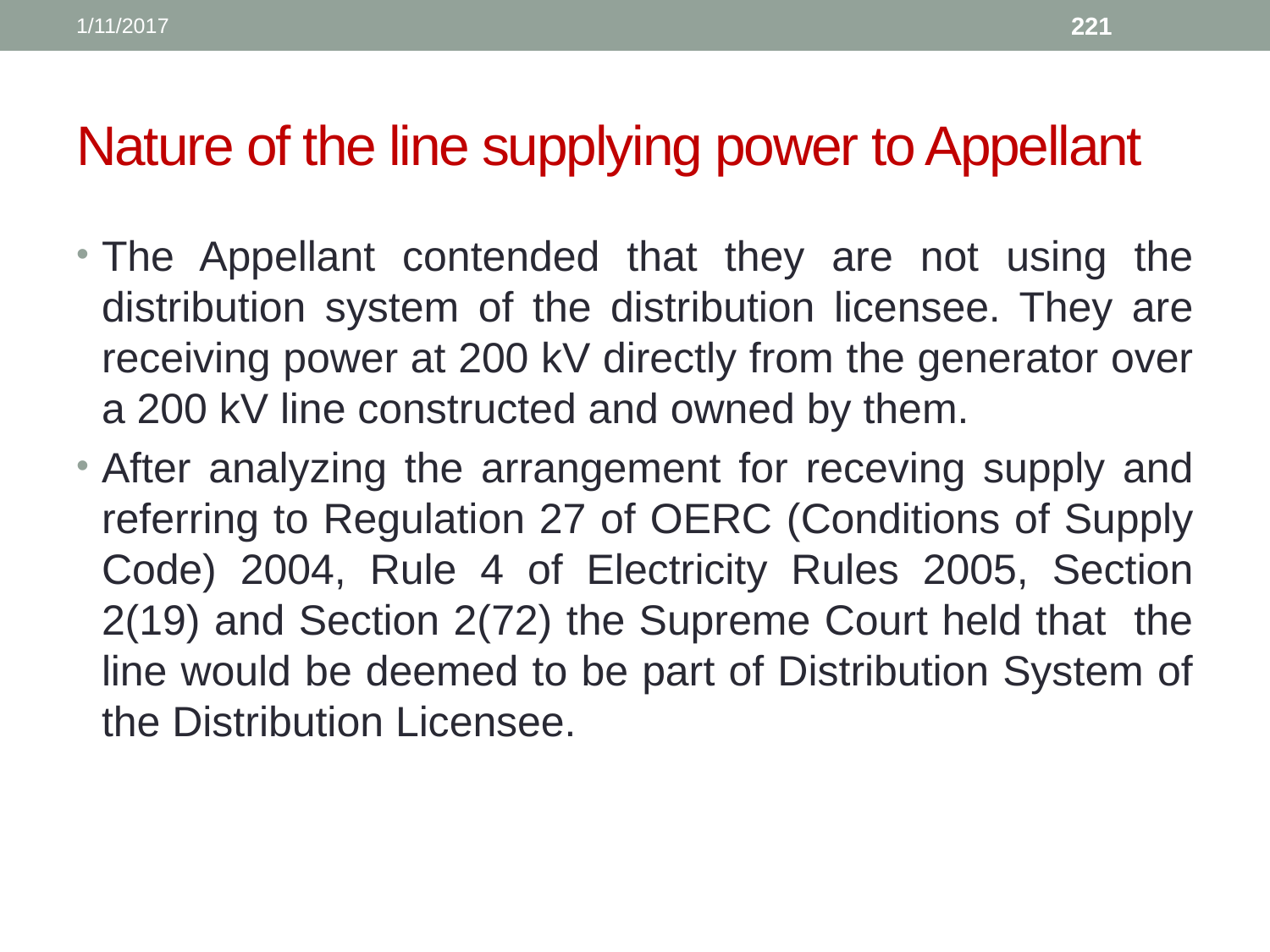

1/11/2017
221
# Nature of the line supplying power to Appellant
The Appellant contended that they are not using the distribution system of the distribution licensee. They are receiving power at 200 kV directly from the generator over a 200 kV line constructed and owned by them.
After analyzing the arrangement for receving supply and referring to Regulation 27 of OERC (Conditions of Supply Code) 2004, Rule 4 of Electricity Rules 2005, Section 2(19) and Section 2(72) the Supreme Court held that  the line would be deemed to be part of Distribution System of the Distribution Licensee.